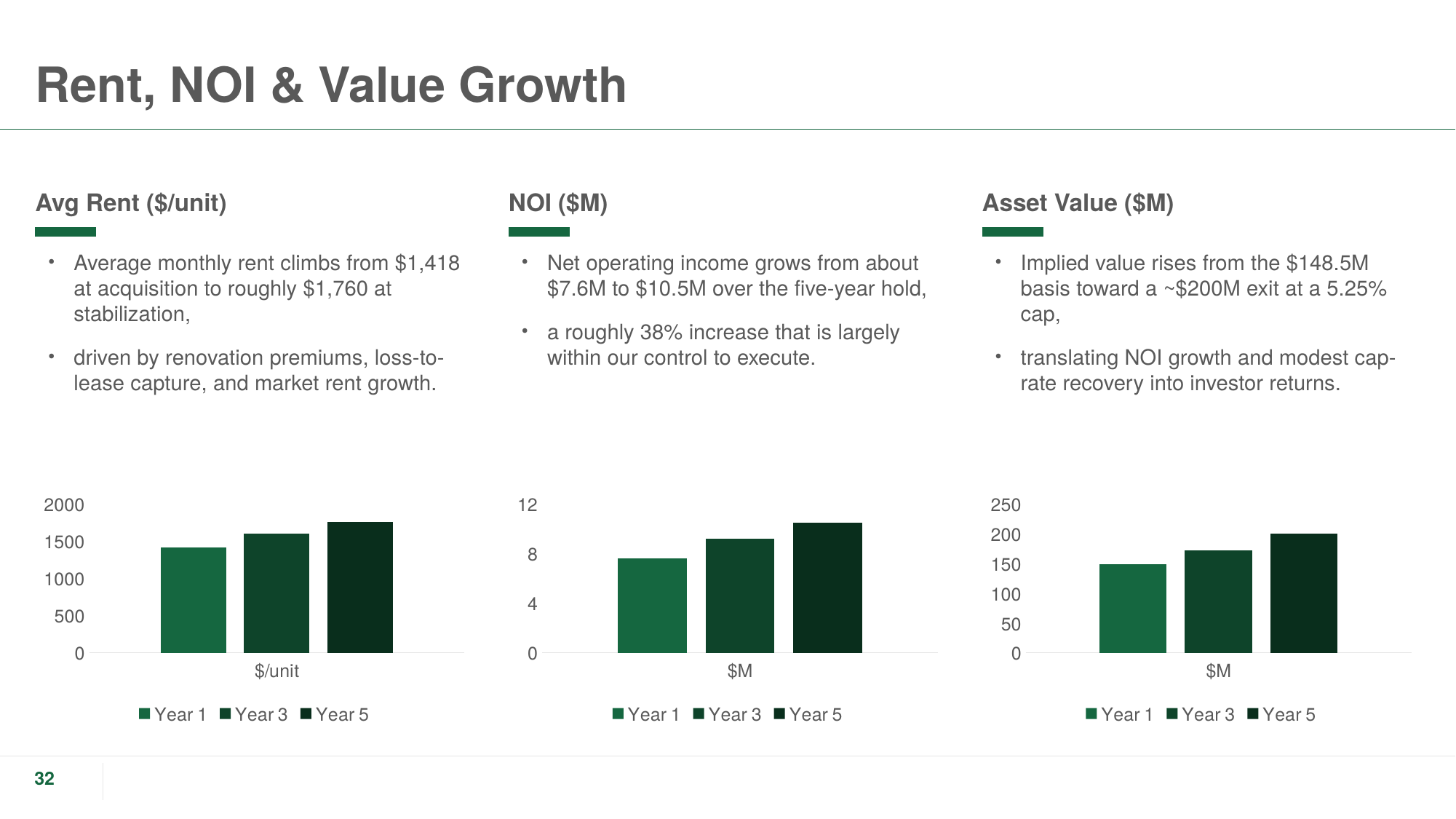

# Rent, NOI & Value Growth
Avg Rent ($/unit)
NOI ($M)
Asset Value ($M)
Average monthly rent climbs from $1,418 at acquisition to roughly $1,760 at stabilization,
driven by renovation premiums, loss-to-lease capture, and market rent growth.
Net operating income grows from about $7.6M to $10.5M over the five-year hold,
a roughly 38% increase that is largely within our control to execute.
Implied value rises from the $148.5M basis toward a ~$200M exit at a 5.25% cap,
translating NOI growth and modest cap-rate recovery into investor returns.

### Chart

| Category | Year 1 | Year 3 | Year 5 |
|---|---|---|---|
| $/unit | 1418.0 | 1605.0 | 1760.0 |

### Chart

| Category | Year 1 | Year 3 | Year 5 |
|---|---|---|---|
| $M | 7.6 | 9.2 | 10.5 |

### Chart

| Category | Year 1 | Year 3 | Year 5 |
|---|---|---|---|
| $M | 148.5 | 172.0 | 200.0 |
32